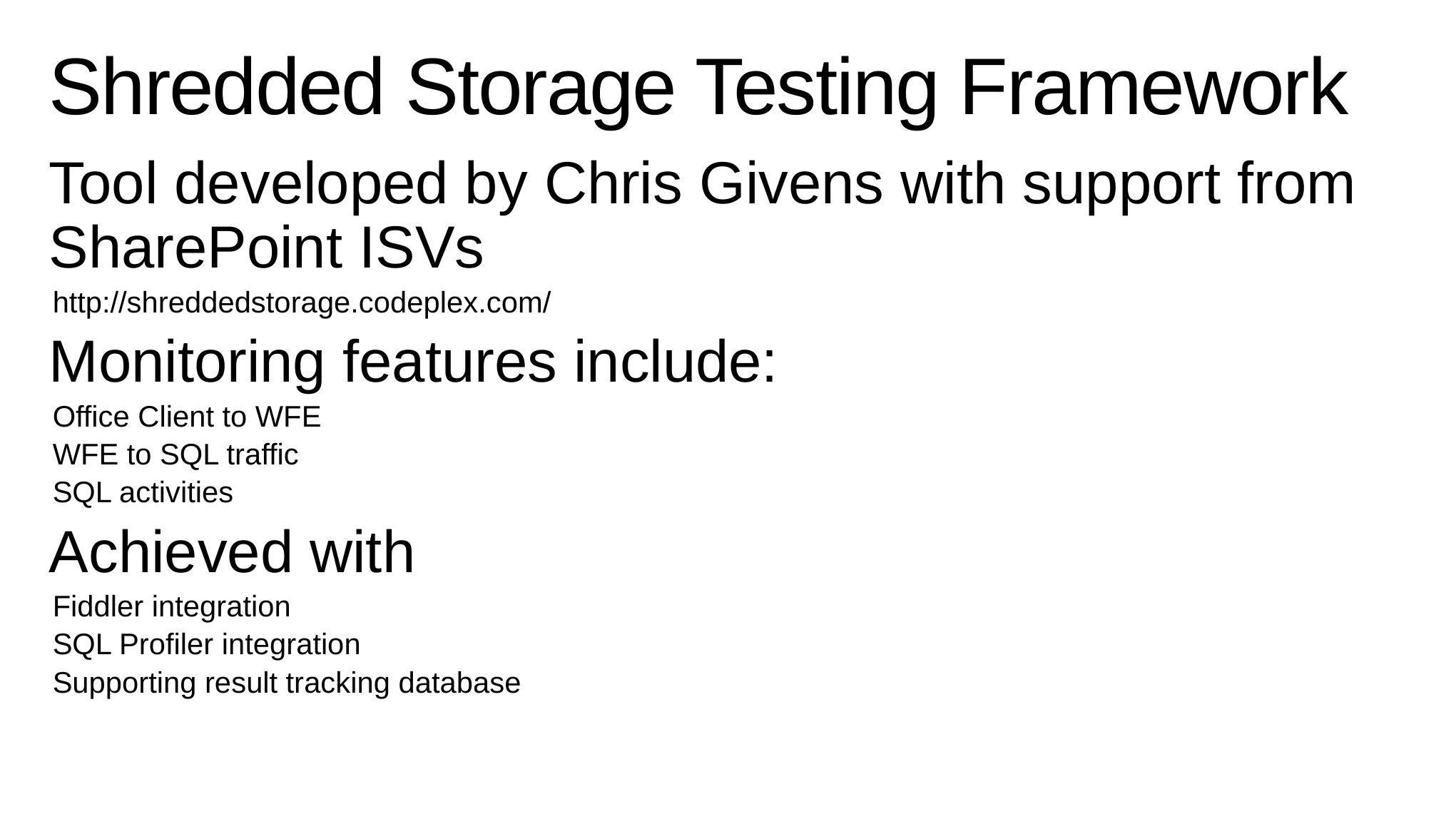

# Shredded Storage Testing Framework
Tool developed by Chris Givens with support from SharePoint ISVs
http://shreddedstorage.codeplex.com/
Monitoring features include:
Office Client to WFE
WFE to SQL traffic
SQL activities
Achieved with
Fiddler integration
SQL Profiler integration
Supporting result tracking database